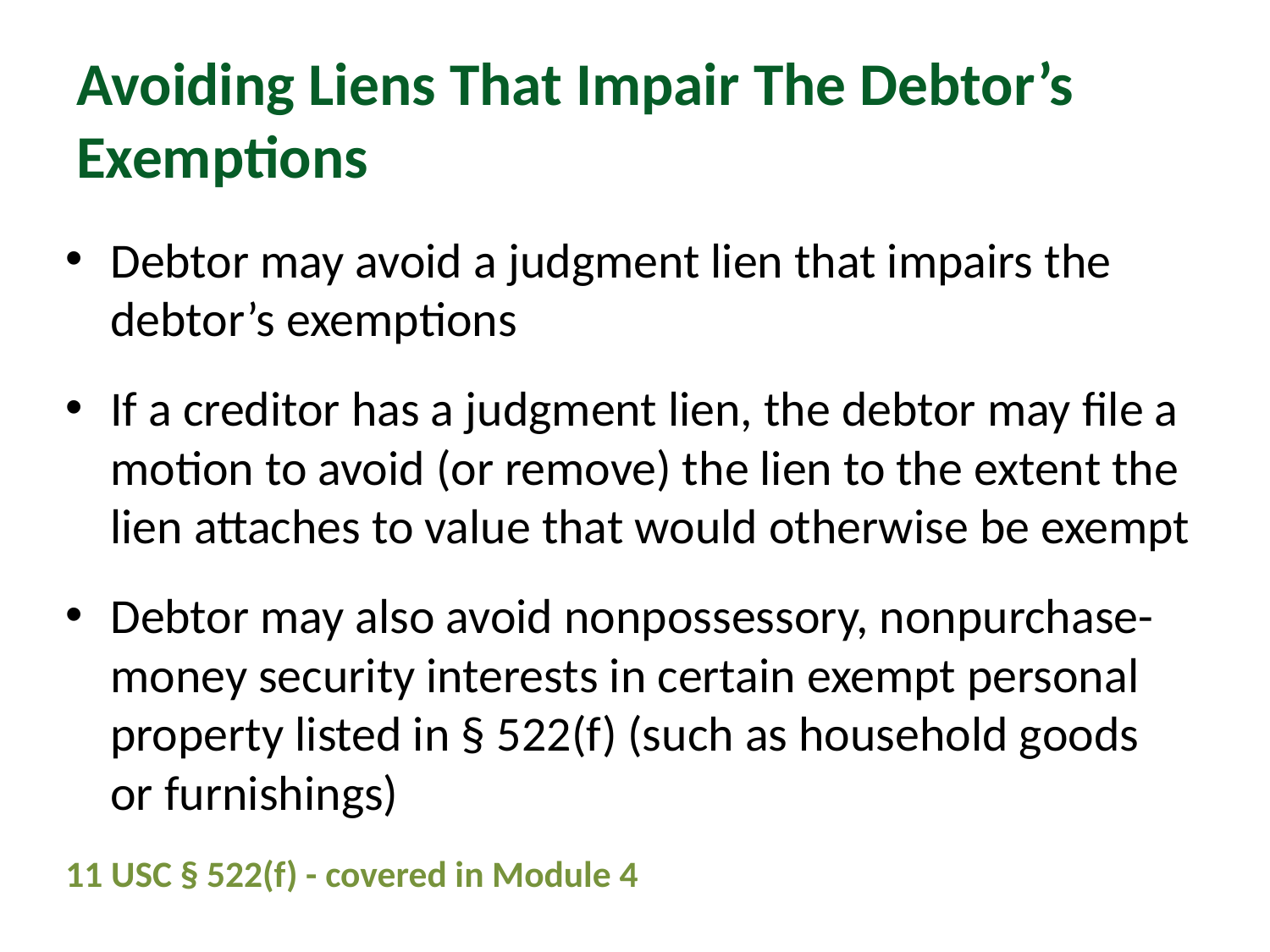

# Avoiding Liens That Impair The Debtor’s Exemptions
Debtor may avoid a judgment lien that impairs the debtor’s exemptions
If a creditor has a judgment lien, the debtor may file a motion to avoid (or remove) the lien to the extent the lien attaches to value that would otherwise be exempt
Debtor may also avoid nonpossessory, nonpurchase-money security interests in certain exempt personal property listed in § 522(f) (such as household goods or furnishings)
11 USC § 522(f) - covered in Module 4